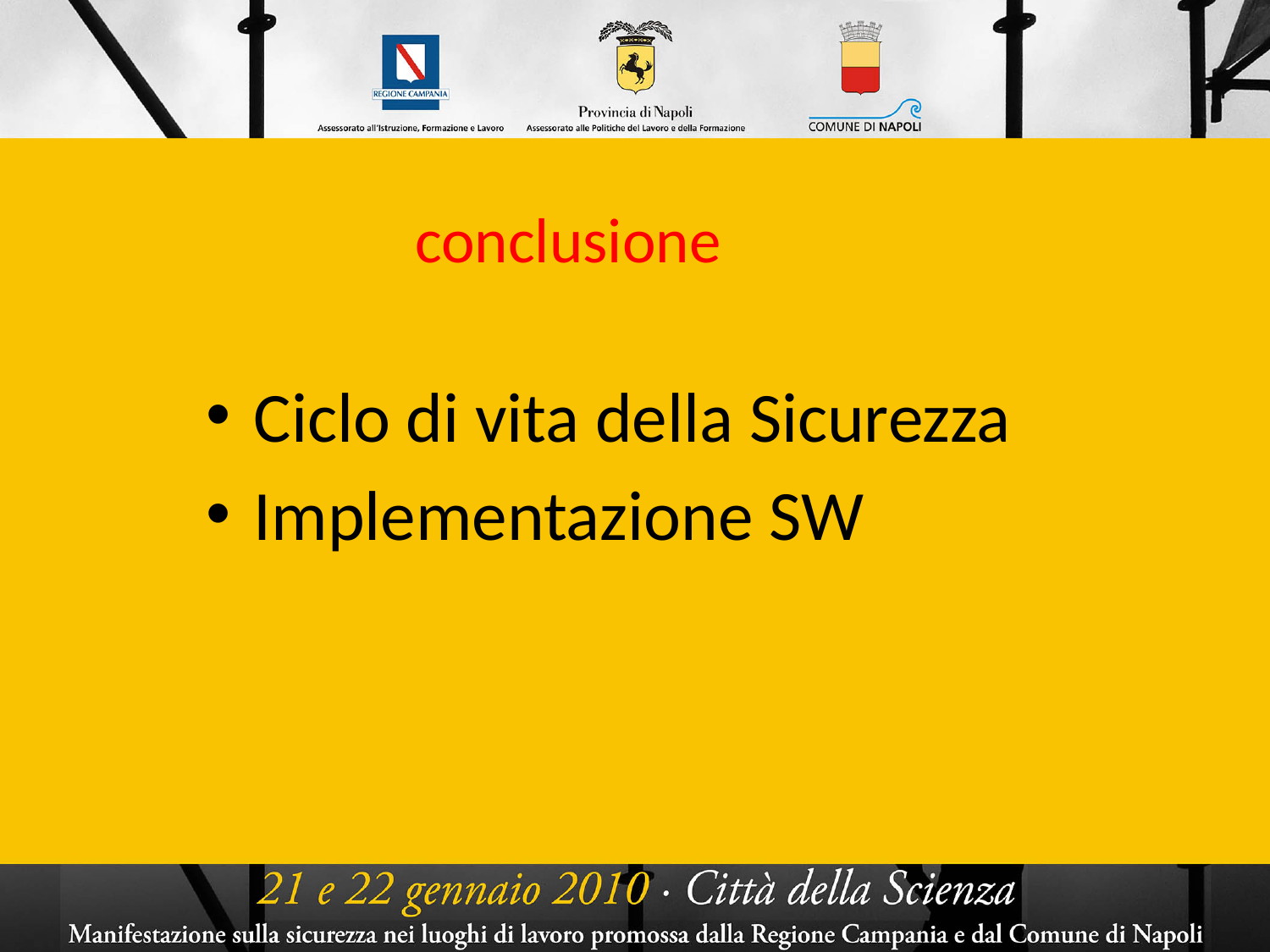

# conclusione
Ciclo di vita della Sicurezza
Implementazione SW